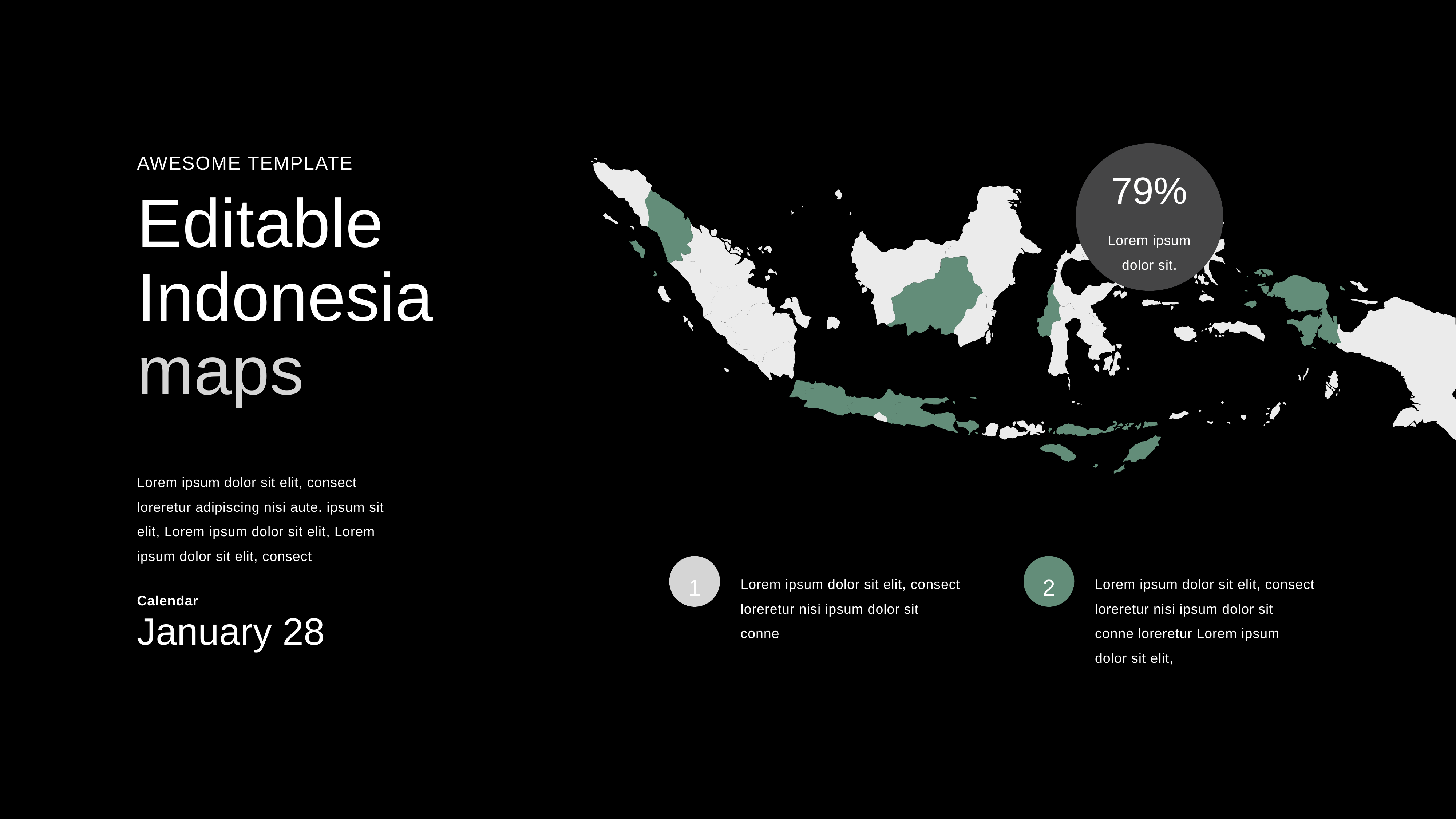

Awesome template

79%
Lorem ipsum dolor sit.

Editable Indonesia maps
Lorem ipsum dolor sit elit, consect loreretur adipiscing nisi aute. ipsum sit elit, Lorem ipsum dolor sit elit, Lorem ipsum dolor sit elit, consect

1
Lorem ipsum dolor sit elit, consect loreretur nisi ipsum dolor sit conne

2
Lorem ipsum dolor sit elit, consect loreretur nisi ipsum dolor sit conne loreretur Lorem ipsum dolor sit elit,
Calendar
January 28